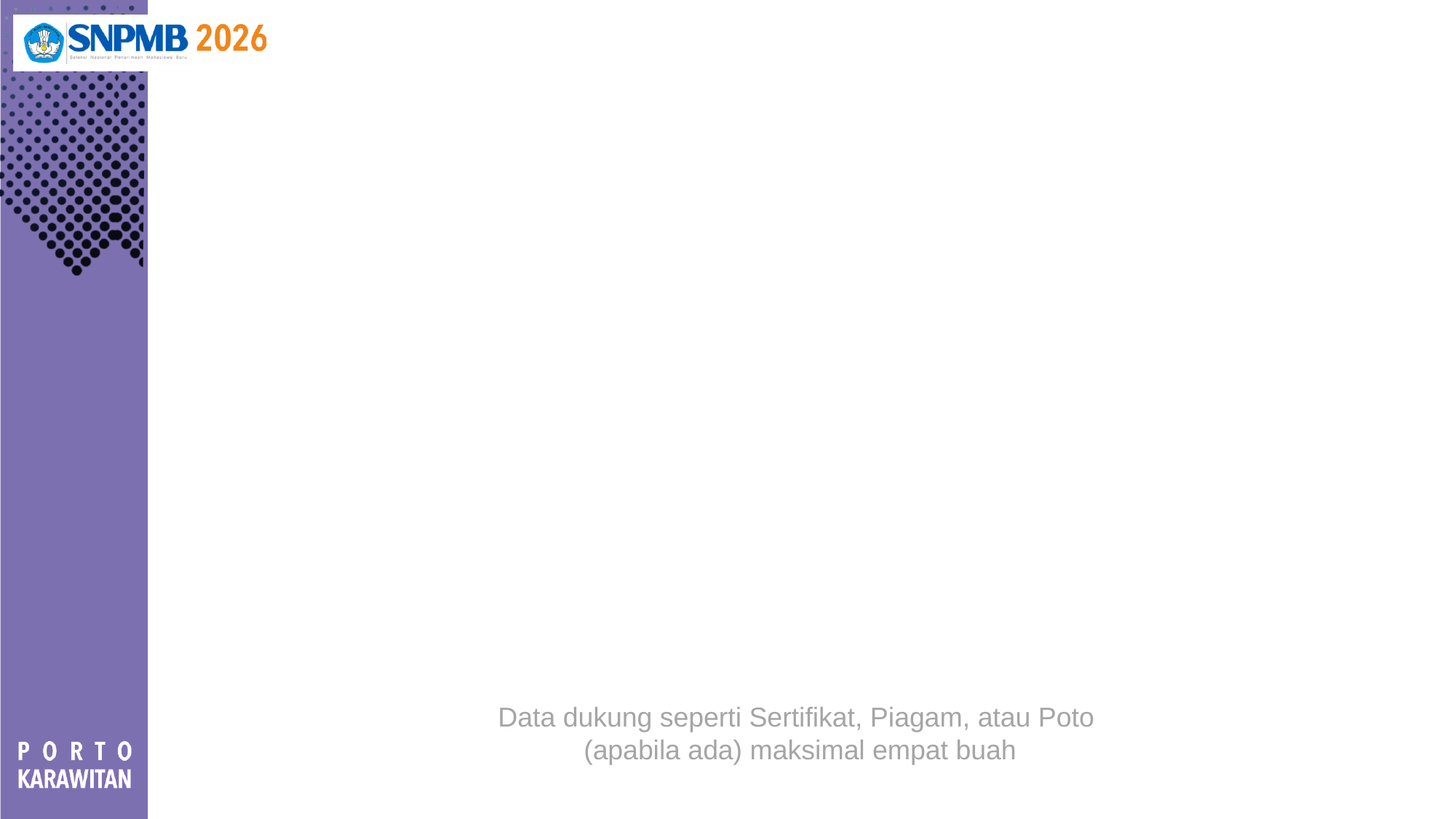

Data dukung seperti Sertifikat, Piagam, atau Poto
(apabila ada) maksimal empat buah